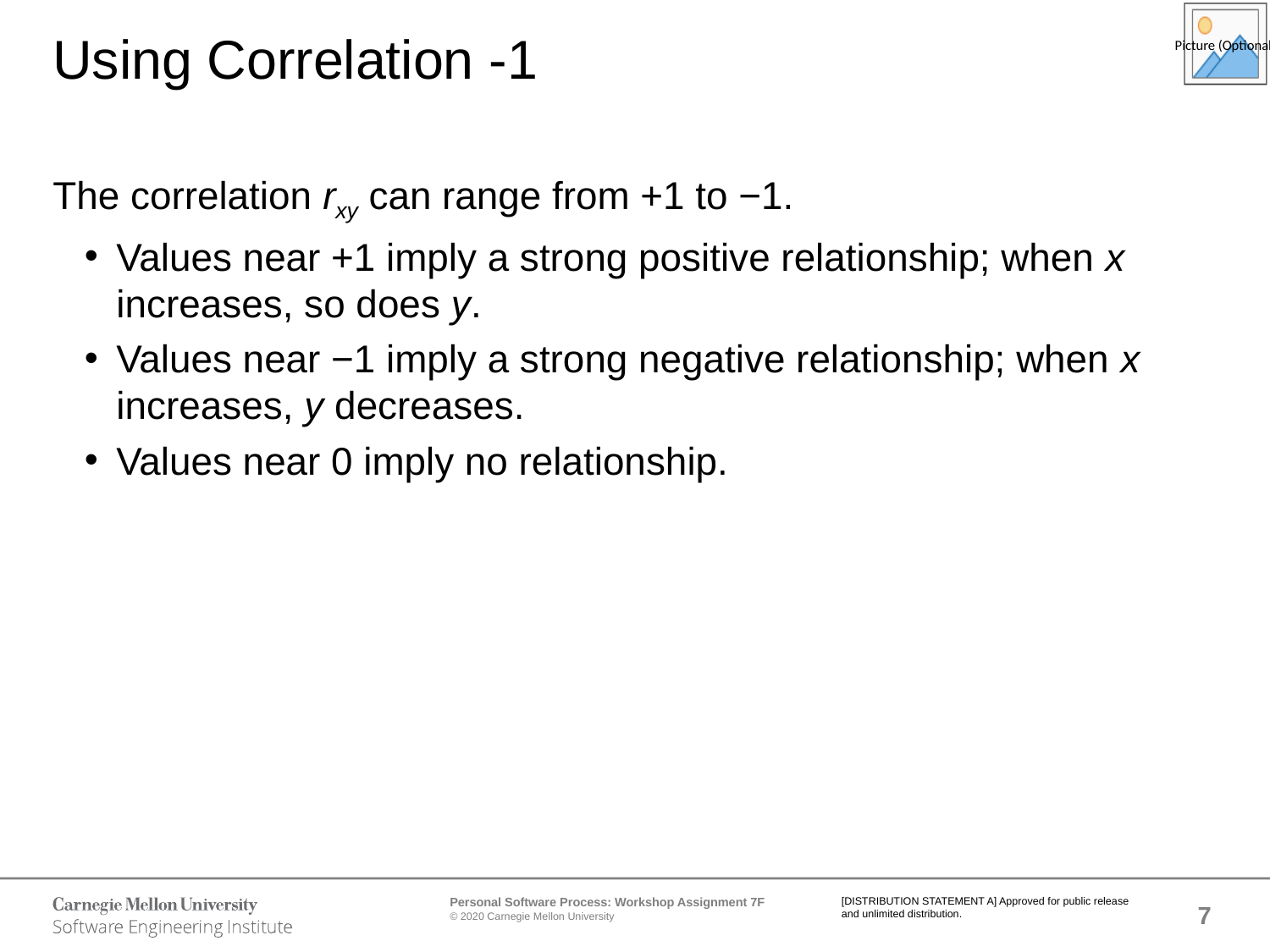

# Using Correlation -1
The correlation rxy can range from +1 to −1.
Values near +1 imply a strong positive relationship; when x increases, so does y.
Values near −1 imply a strong negative relationship; when x increases, y decreases.
Values near 0 imply no relationship.